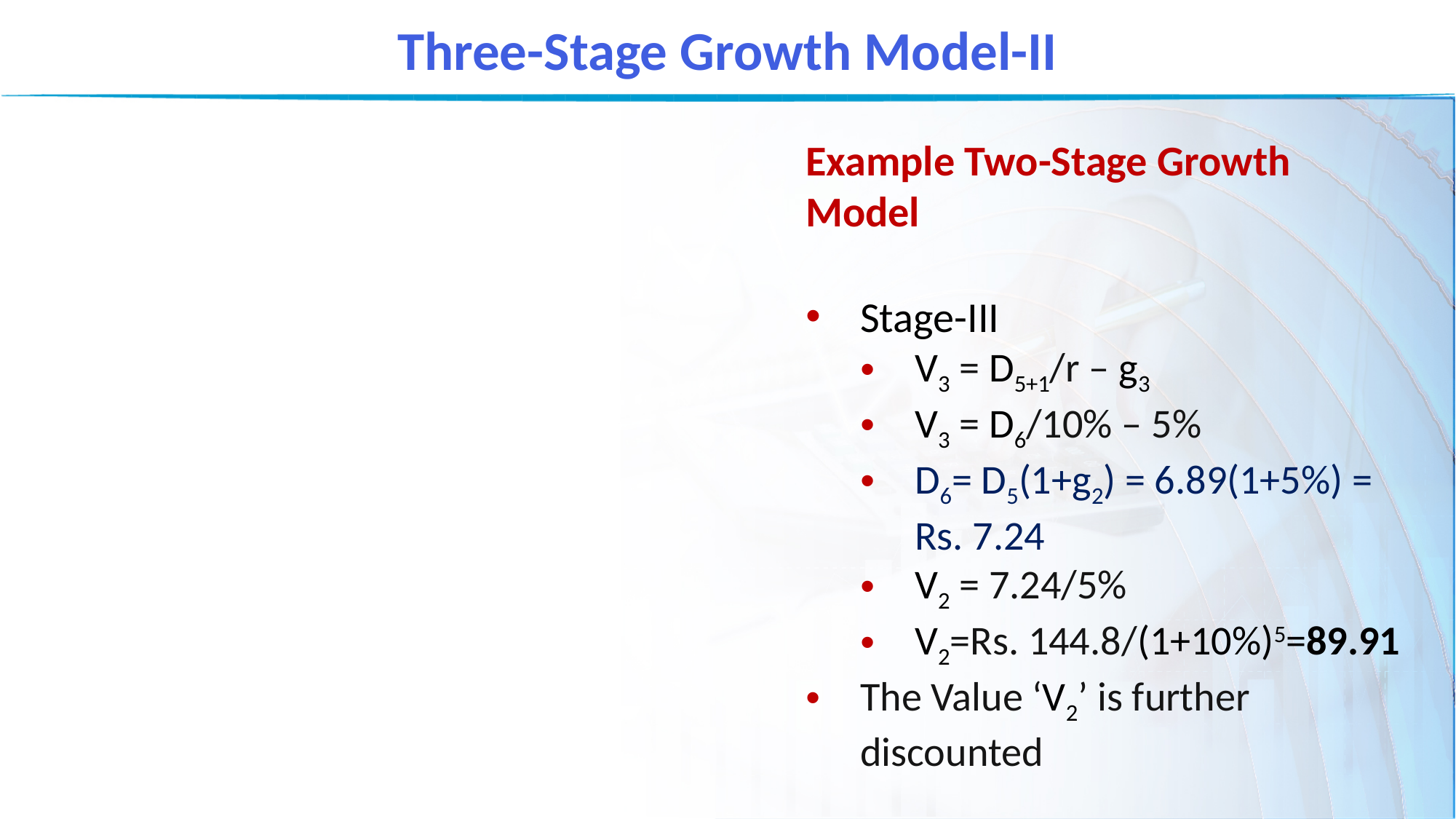

Three-Stage Growth Model-II
Example Two-Stage Growth Model

Stage-III
V3 = D5+1/r – g3
V3 = D6/10% – 5%
D6= D5(1+g2) = 6.89(1+5%) = Rs. 7.24
V2 = 7.24/5%
V2=Rs. 144.8/(1+10%)5=89.91
The Value ‘V2’ is further discounted